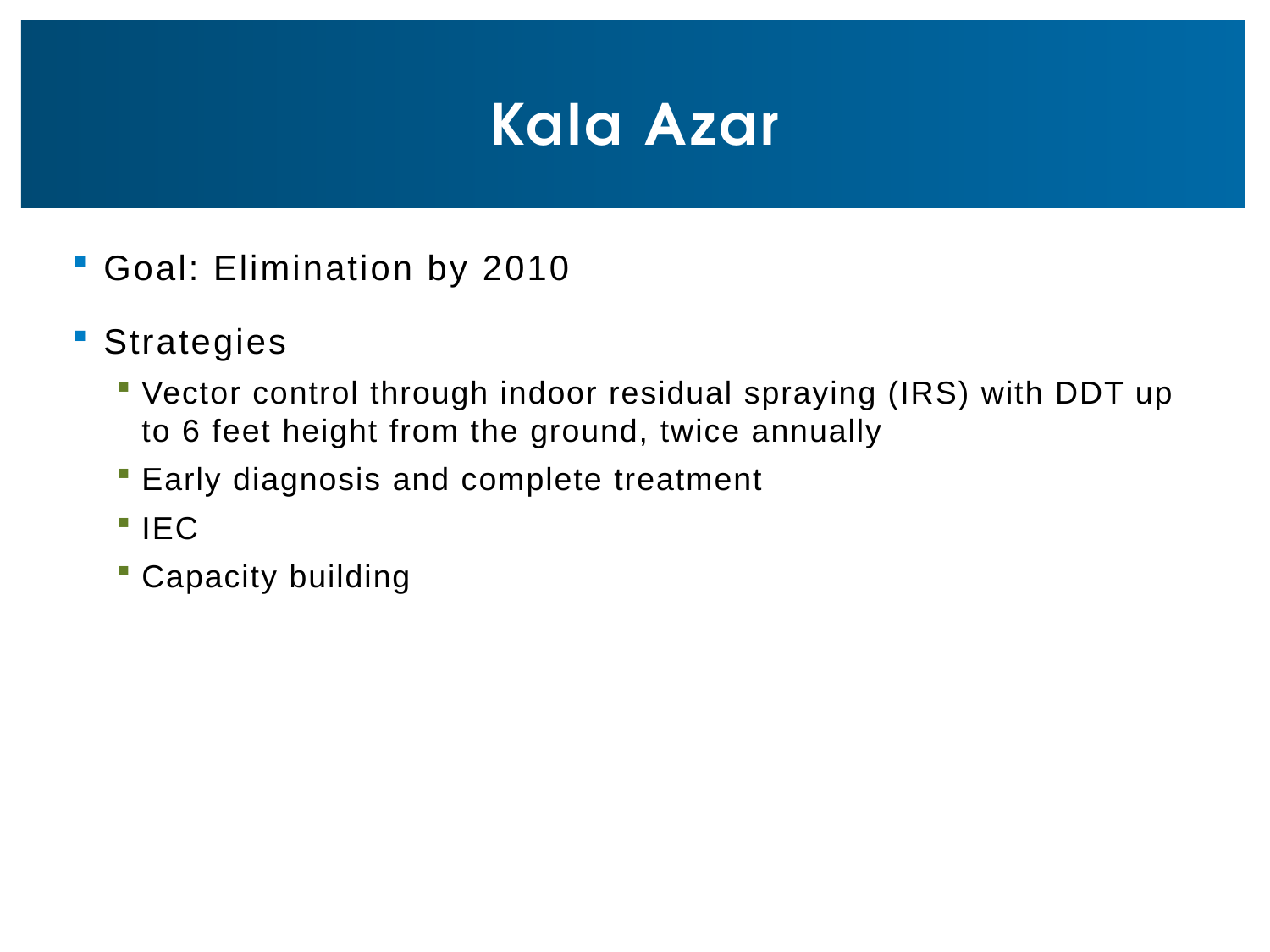

# Kala Azar
Goal: Elimination by 2010
Strategies
Vector control through indoor residual spraying (IRS) with DDT up to 6 feet height from the ground, twice annually
Early diagnosis and complete treatment
IEC
Capacity building